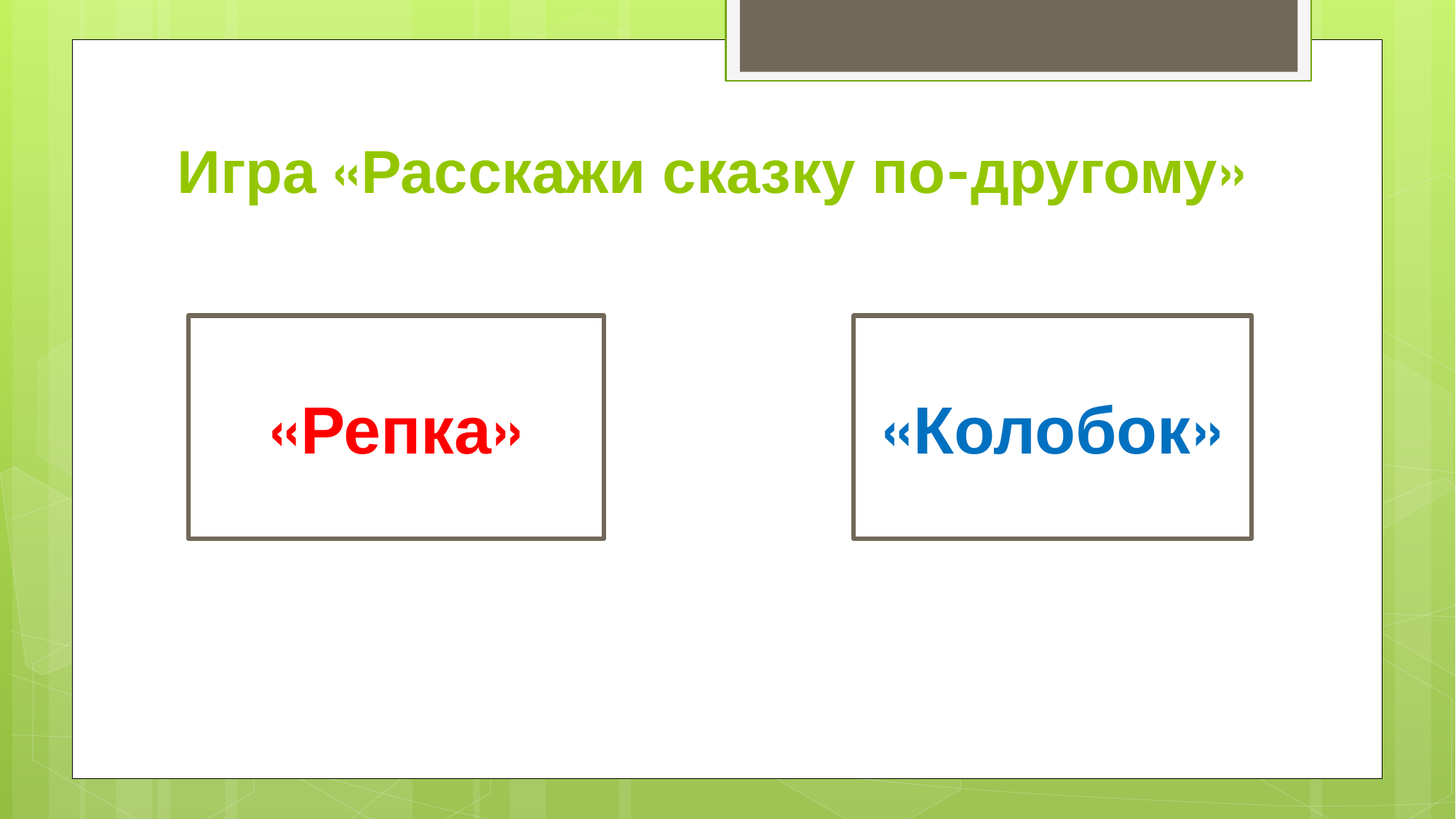

# Игра «Расскажи сказку по-другому»
«Репка»
«Колобок»